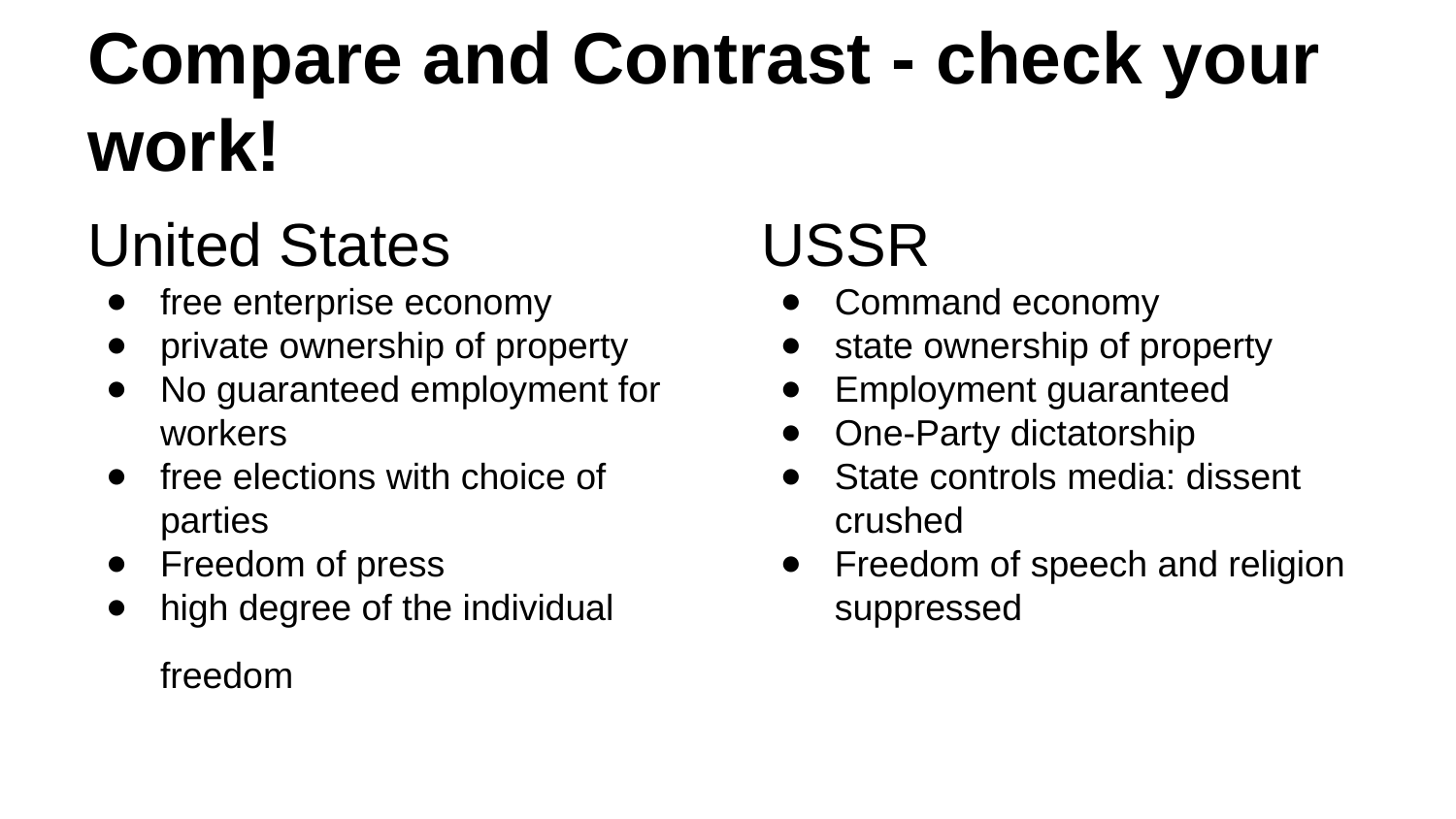

# Compare and Contrast - check your work!
United States
free enterprise economy
private ownership of property
No guaranteed employment for workers
free elections with choice of parties
Freedom of press
high degree of the individual freedom
USSR
Command economy
state ownership of property
Employment guaranteed
One-Party dictatorship
State controls media: dissent crushed
Freedom of speech and religion suppressed